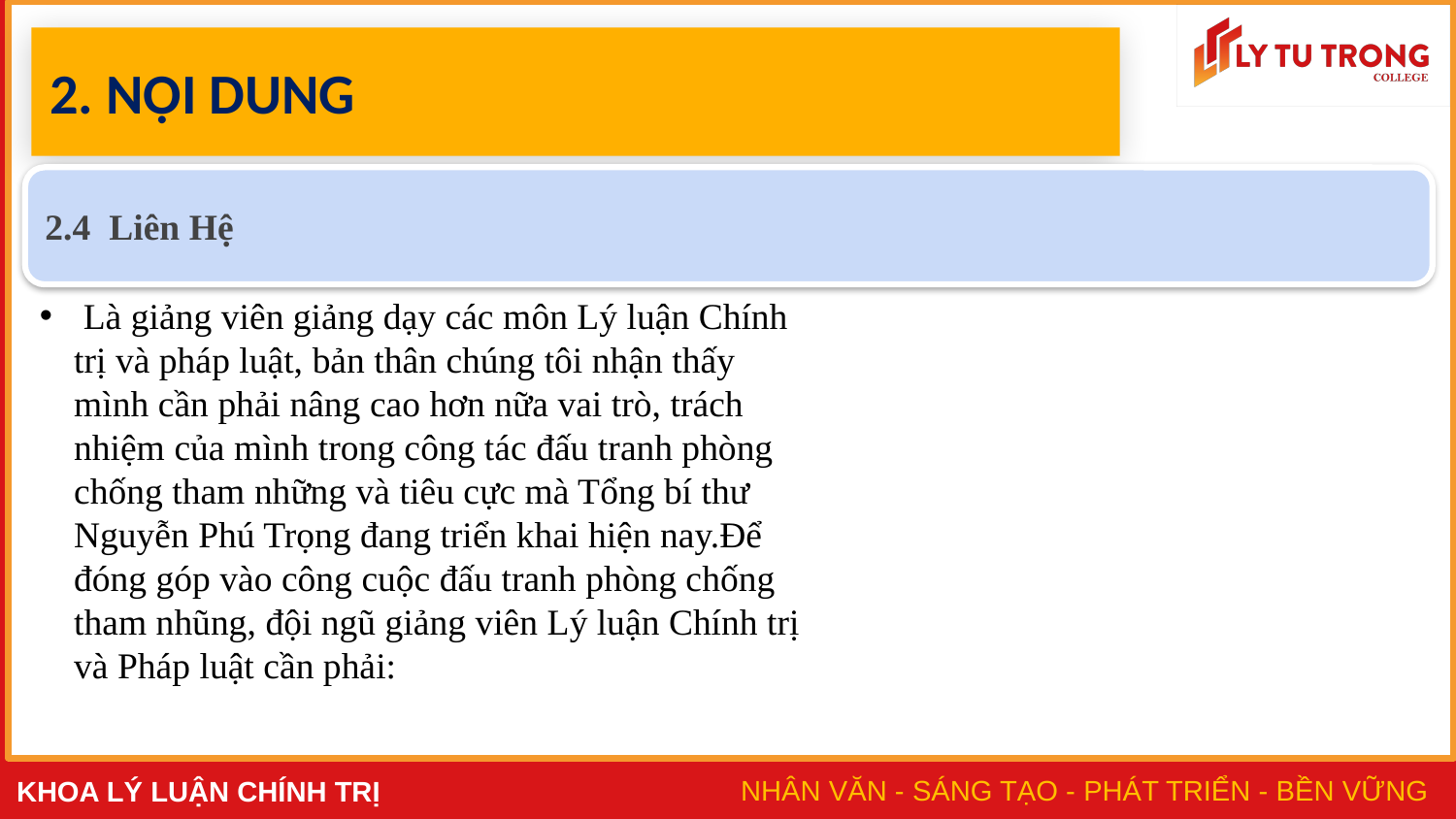

# 2. NỘI DUNG
2.4  Liên Hệ
 Là giảng viên giảng dạy các môn Lý luận Chính trị và pháp luật, bản thân chúng tôi nhận thấy mình cần phải nâng cao hơn nữa vai trò, trách nhiệm của mình trong công tác đấu tranh phòng chống tham những và tiêu cực mà Tổng bí thư Nguyễn Phú Trọng đang triển khai hiện nay.Để đóng góp vào công cuộc đấu tranh phòng chống tham nhũng, đội ngũ giảng viên Lý luận Chính trị và Pháp luật cần phải: